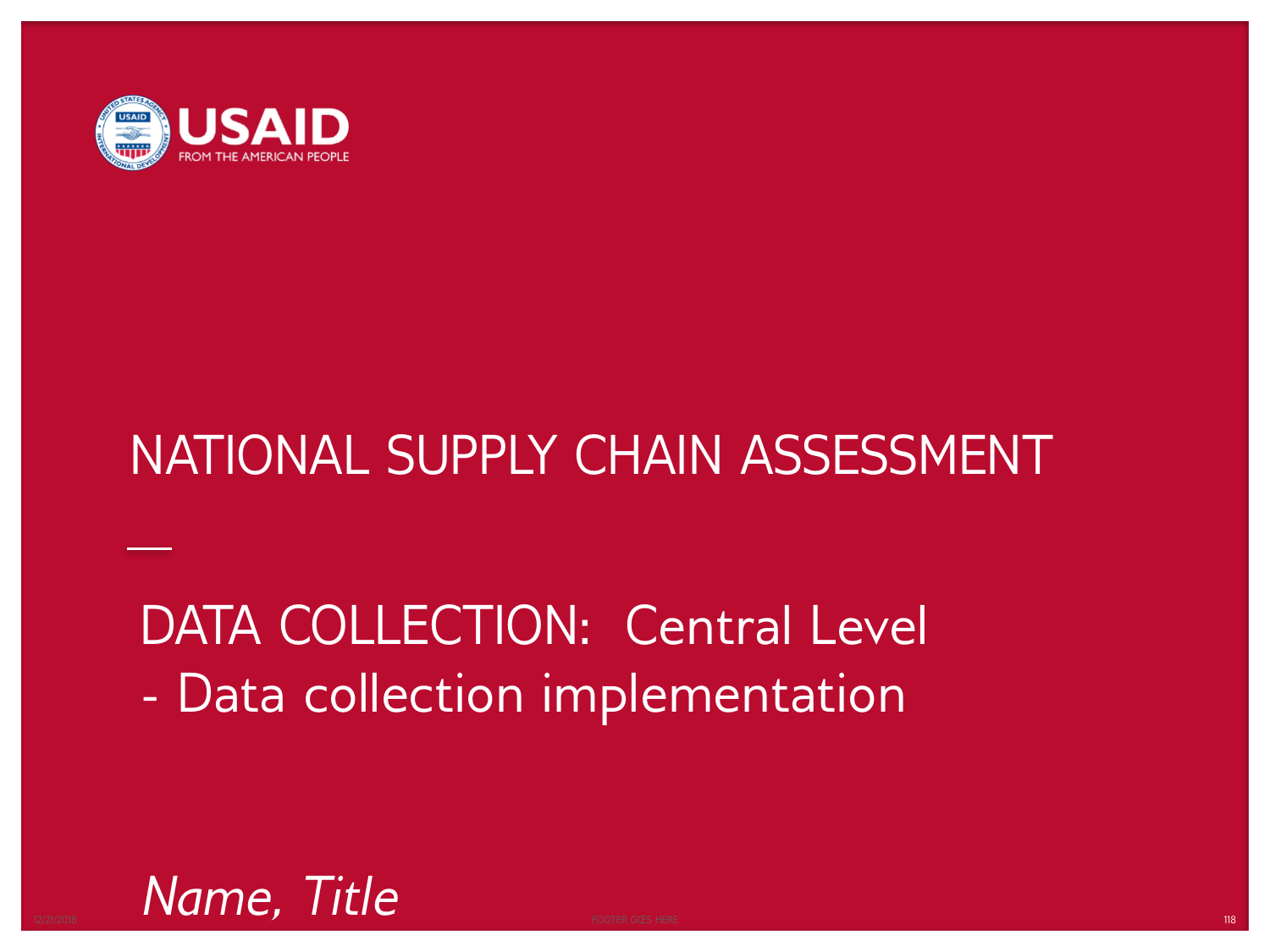

12/21/2018
FOOTER GOES HERE
# DATA COLLECTION:  Central Level - Data collection implementation Name, Title
118